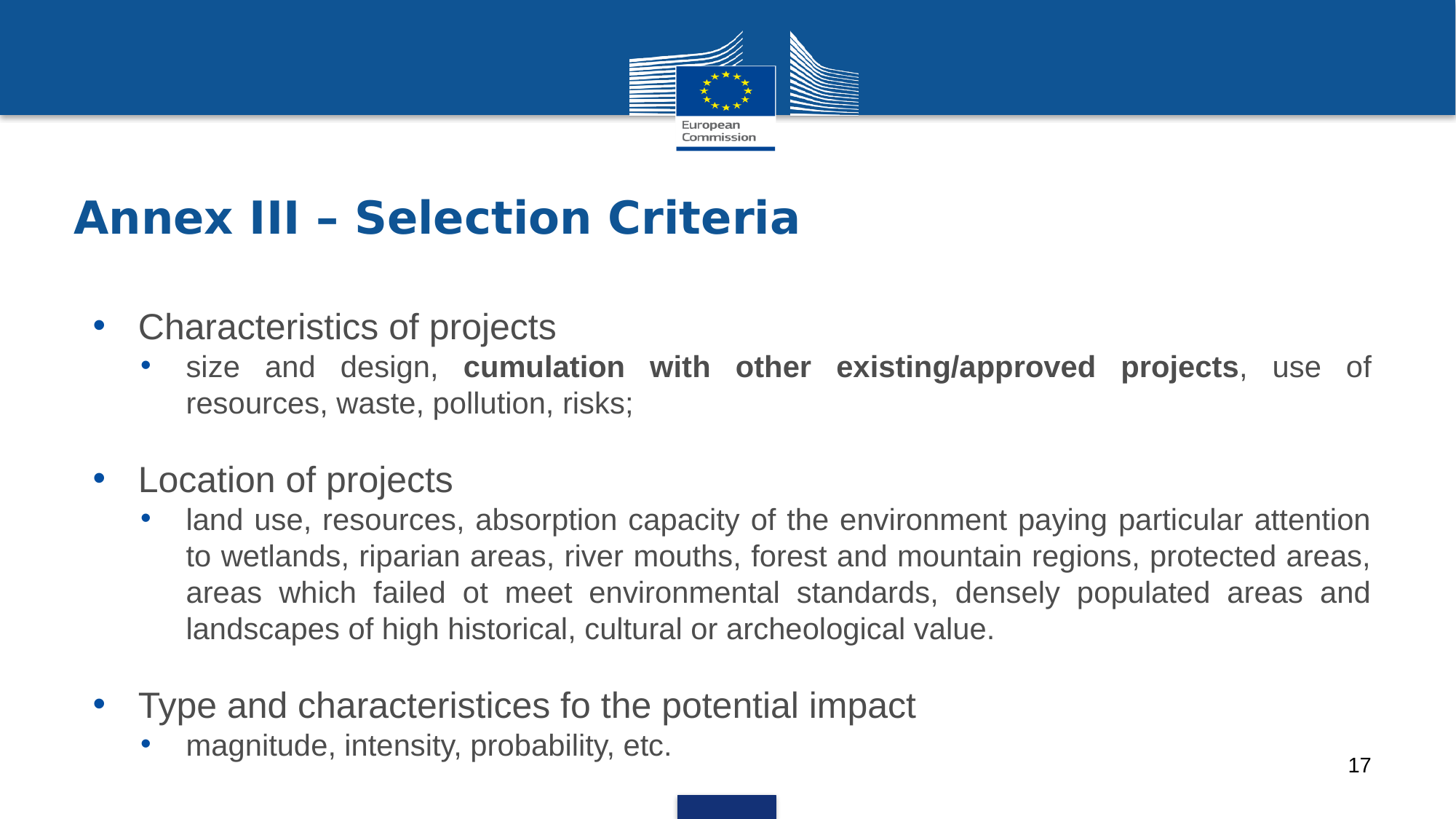

# Annex III – Selection Criteria
Characteristics of projects
size and design, cumulation with other existing/approved projects, use of resources, waste, pollution, risks;

Location of projects
land use, resources, absorption capacity of the environment paying particular attention to wetlands, riparian areas, river mouths, forest and mountain regions, protected areas, areas which failed ot meet environmental standards, densely populated areas and landscapes of high historical, cultural or archeological value.

Type and characteristices fo the potential impact
magnitude, intensity, probability, etc.

17